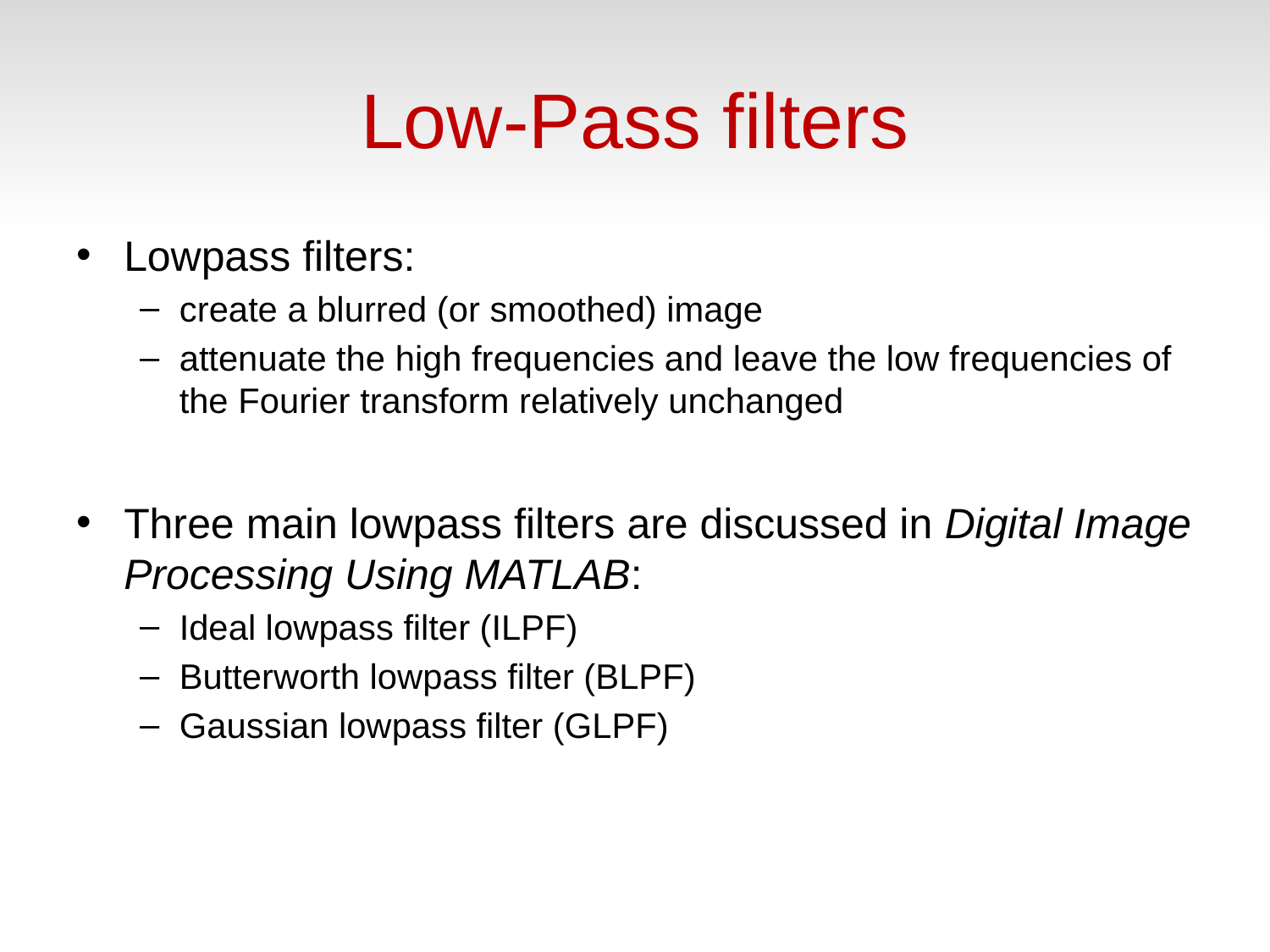

# Low-Pass filters
Lowpass filters:
create a blurred (or smoothed) image
attenuate the high frequencies and leave the low frequencies of the Fourier transform relatively unchanged

Three main lowpass filters are discussed in Digital Image Processing Using MATLAB:
Ideal lowpass filter (ILPF)
Butterworth lowpass filter (BLPF)
Gaussian lowpass filter (GLPF)